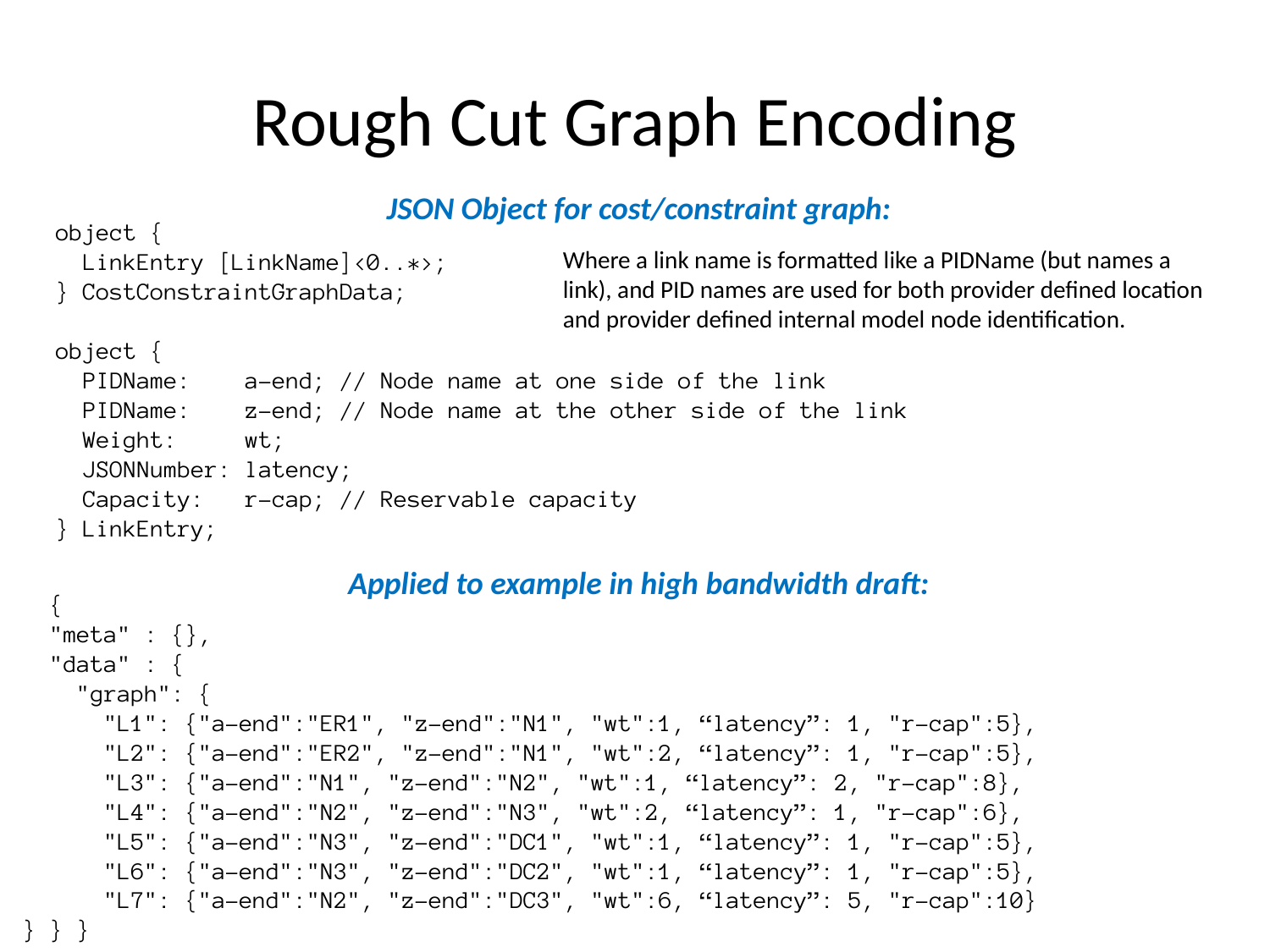

# Rough Cut Graph Encoding
JSON Object for cost/constraint graph:

Where a link name is formatted like a PIDName (but names a link), and PID names are used for both provider defined location and provider defined internal model node identification.

object {
  LinkEntry [LinkName]<0..*>;
} CostConstraintGraphData;

object {
  PIDName:    a-end; // Node name at one side of the link
  PIDName:    z-end; // Node name at the other side of the link
  Weight:     wt;
  JSONNumber: latency;
  Capacity:   r-cap; // Reservable capacity
} LinkEntry;

Applied to example in high bandwidth draft:
  {
  "meta" : {},
  "data" : {
    "graph": {
      "L1": {"a-end":"ER1", "z-end":"N1", "wt":1, “latency”: 1, "r-cap":5},
      "L2": {"a-end":"ER2", "z-end":"N1", "wt":2, “latency”: 1, "r-cap":5},
      "L3": {"a-end":"N1", "z-end":"N2", "wt":1, “latency”: 2, "r-cap":8},
      "L4": {"a-end":"N2", "z-end":"N3", "wt":2, “latency”: 1, "r-cap":6},
      "L5": {"a-end":"N3", "z-end":"DC1", "wt":1, “latency”: 1, "r-cap":5},
      "L6": {"a-end":"N3", "z-end":"DC2", "wt":1, “latency”: 1, "r-cap":5},
      "L7": {"a-end":"N2", "z-end":"DC3", "wt":6, “latency”: 5, "r-cap":10}
} } }